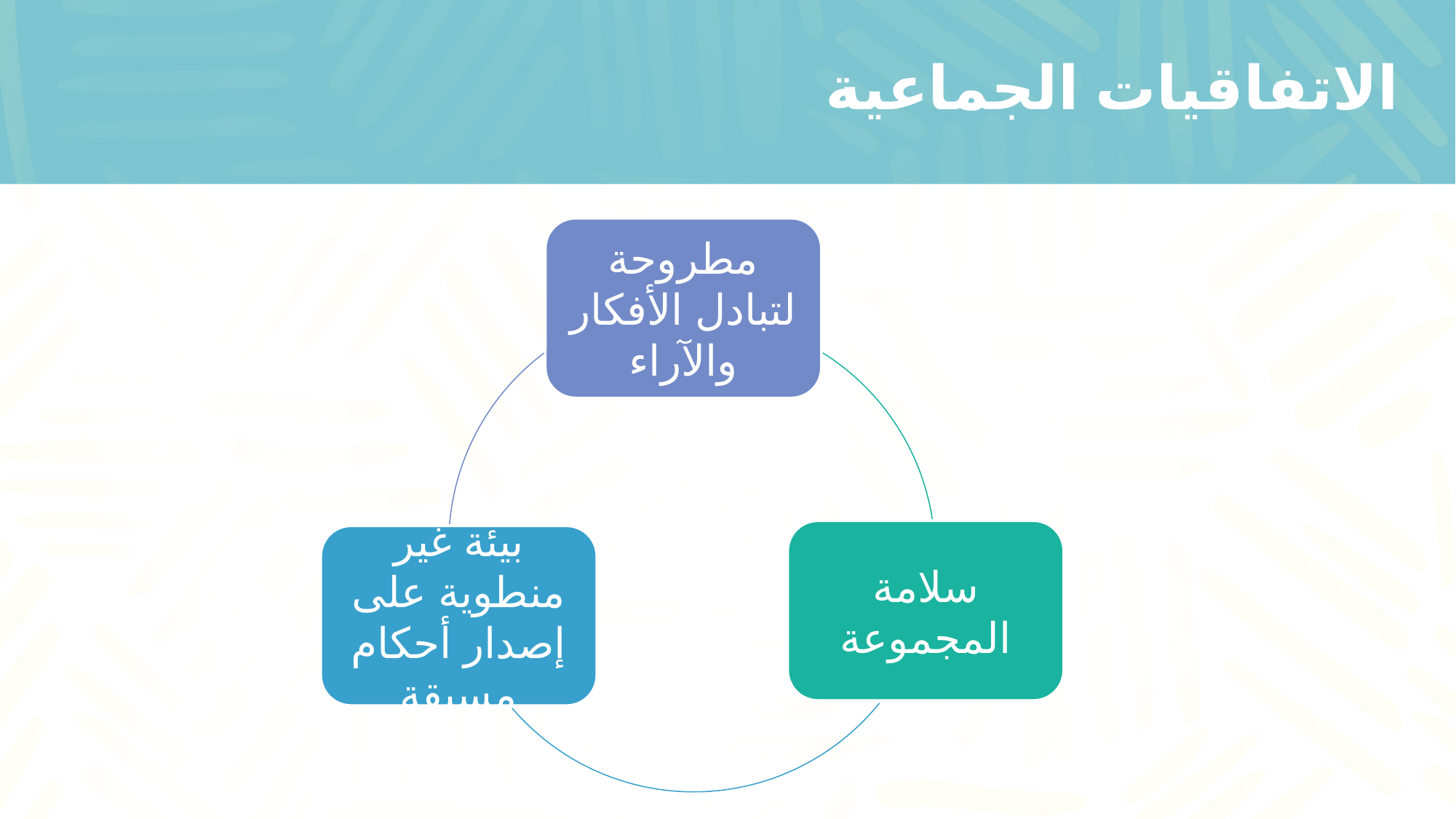

# الاتفاقيات الجماعية

مطروحة لتبادل الأفكار والآراء

سلامة المجموعة

بيئة غير منطوية على إصدار أحكام مسبقة